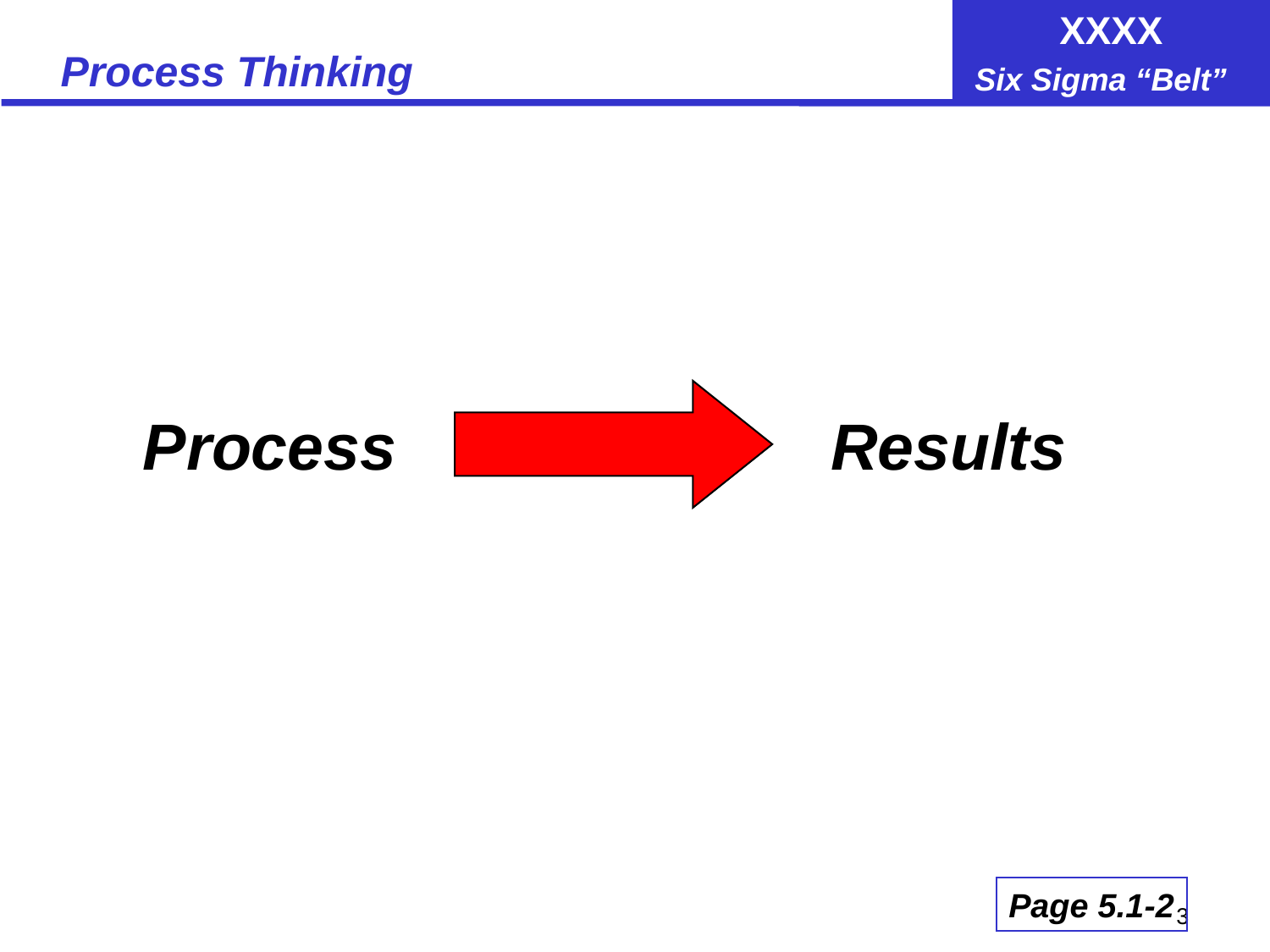

# Process Thinking

Process
Results
Page 5.1-2